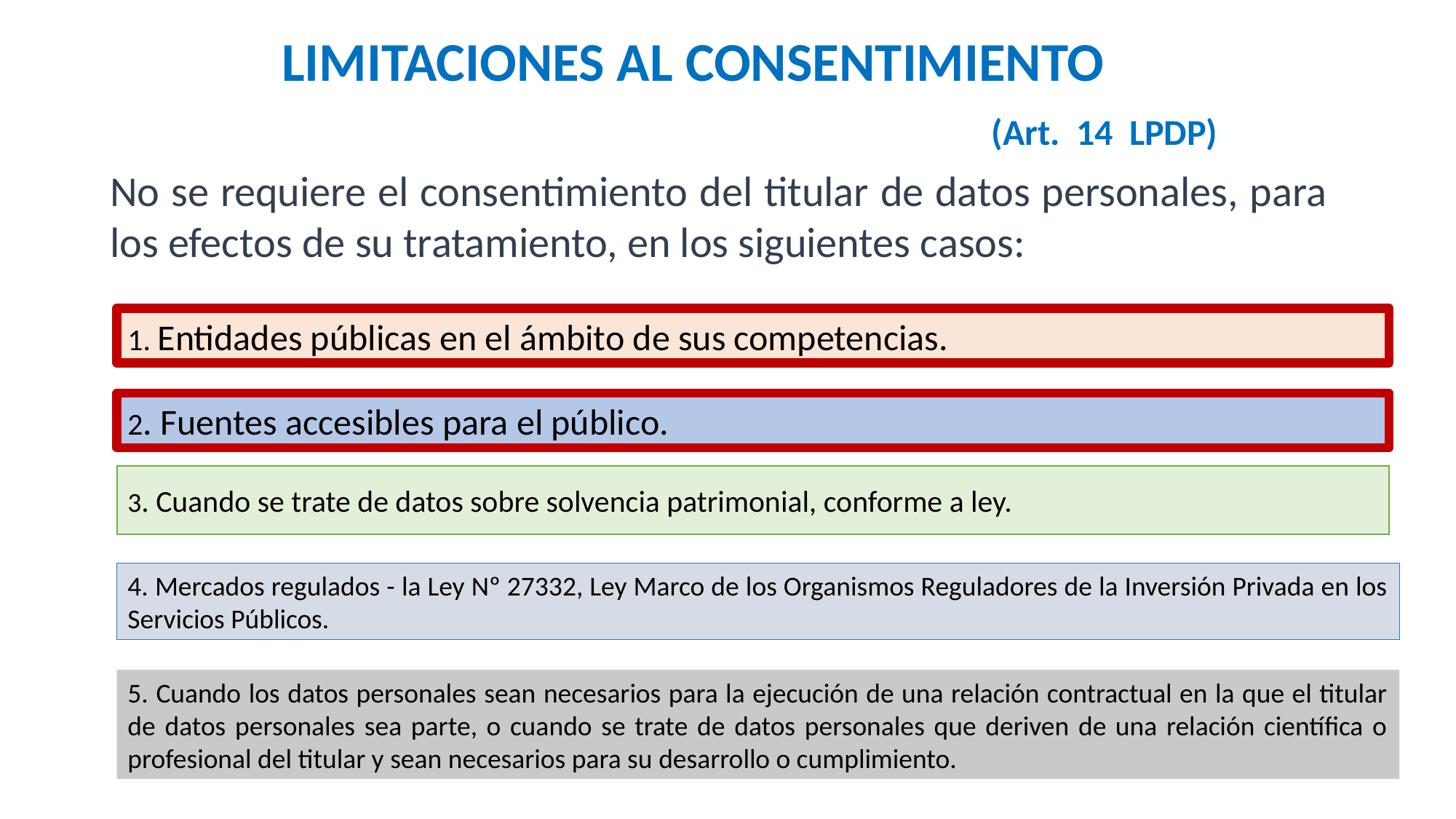

LIMITACIONES AL CONSENTIMIENTO
(Art.  14  LPDP)
No se requiere el consentimiento del titular de datos personales, para los efectos de su tratamiento, en los siguientes casos:

1. Entidades públicas en el ámbito de sus competencias.
2. Fuentes accesibles para el público.
3. Cuando se trate de datos sobre solvencia patrimonial, conforme a ley.
4. Mercados regulados - la Ley Nº 27332, Ley Marco de los Organismos Reguladores de la Inversión Privada en los Servicios Públicos.
5. Cuando los datos personales sean necesarios para la ejecución de una relación contractual en la que el titular de datos personales sea parte, o cuando se trate de datos personales que deriven de una relación científica o profesional del titular y sean necesarios para su desarrollo o cumplimiento.